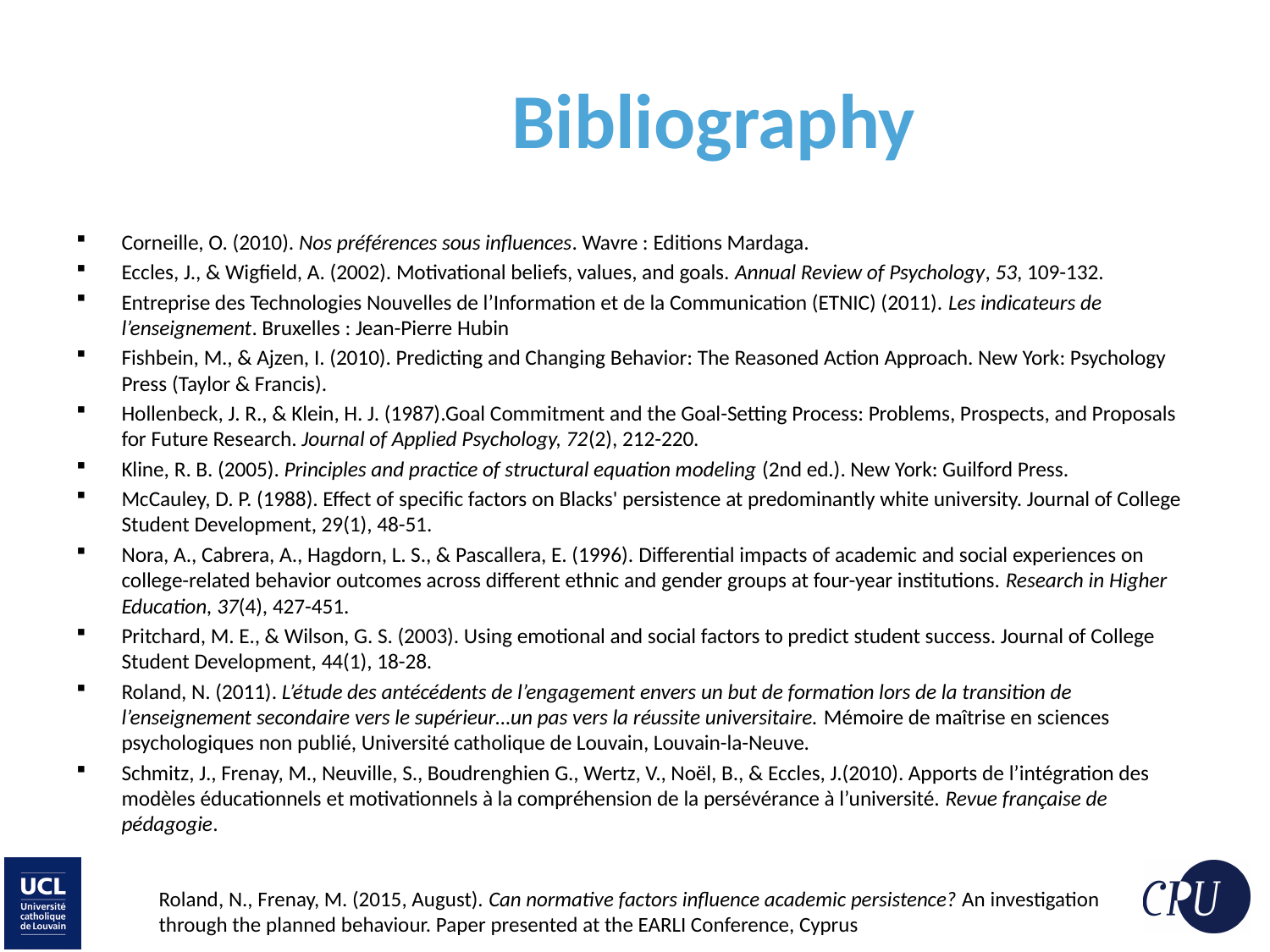

# Bibliography
Corneille, O. (2010). Nos préférences sous influences. Wavre : Editions Mardaga.
Eccles, J., & Wigfield, A. (2002). Motivational beliefs, values, and goals. Annual Review of Psychology, 53, 109-132.
Entreprise des Technologies Nouvelles de l’Information et de la Communication (ETNIC) (2011). Les indicateurs de l’enseignement. Bruxelles : Jean-Pierre Hubin
Fishbein, M., & Ajzen, I. (2010). Predicting and Changing Behavior: The Reasoned Action Approach. New York: Psychology Press (Taylor & Francis).
Hollenbeck, J. R., & Klein, H. J. (1987).Goal Commitment and the Goal-Setting Process: Problems, Prospects, and Proposals for Future Research. Journal of Applied Psychology, 72(2), 212-220.
Kline, R. B. (2005). Principles and practice of structural equation modeling (2nd ed.). New York: Guilford Press.
McCauley, D. P. (1988). Effect of specific factors on Blacks' persistence at predominantly white university. Journal of College Student Development, 29(1), 48-51.
Nora, A., Cabrera, A., Hagdorn, L. S., & Pascallera, E. (1996). Differential impacts of academic and social experiences on college-related behavior outcomes across different ethnic and gender groups at four-year institutions. Research in Higher Education, 37(4), 427-451.
Pritchard, M. E., & Wilson, G. S. (2003). Using emotional and social factors to predict student success. Journal of College Student Development, 44(1), 18-28.
Roland, N. (2011). L’étude des antécédents de l’engagement envers un but de formation lors de la transition de l’enseignement secondaire vers le supérieur…un pas vers la réussite universitaire. Mémoire de maîtrise en sciences psychologiques non publié, Université catholique de Louvain, Louvain-la-Neuve.
Schmitz, J., Frenay, M., Neuville, S., Boudrenghien G., Wertz, V., Noël, B., & Eccles, J.(2010). Apports de l’intégration des modèles éducationnels et motivationnels à la compréhension de la persévérance à l’université. Revue française de pédagogie.
Roland, N., Frenay, M. (2015, August). Can normative factors influence academic persistence? An investigation through the planned behaviour. Paper presented at the EARLI Conference, Cyprus